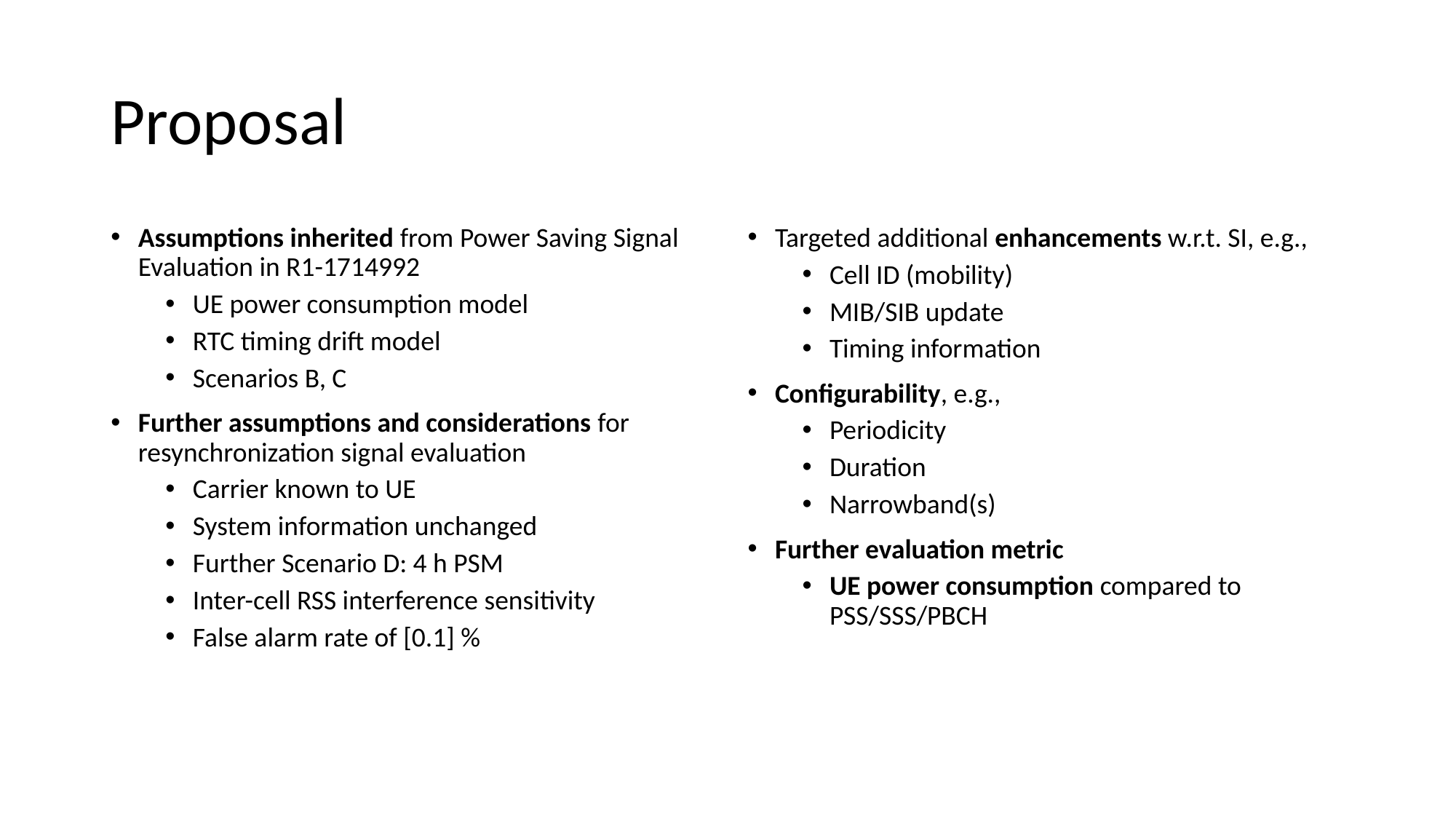

# Proposal
Assumptions inherited from Power Saving Signal Evaluation in R1-1714992
UE power consumption model
RTC timing drift model
Scenarios B, C
Further assumptions and considerations for resynchronization signal evaluation
Carrier known to UE
System information unchanged
Further Scenario D: 4 h PSM
Inter-cell RSS interference sensitivity
False alarm rate of [0.1] %
Targeted additional enhancements w.r.t. SI, e.g.,
Cell ID (mobility)
MIB/SIB update
Timing information
Configurability, e.g.,
Periodicity
Duration
Narrowband(s)
Further evaluation metric
UE power consumption compared to PSS/SSS/PBCH